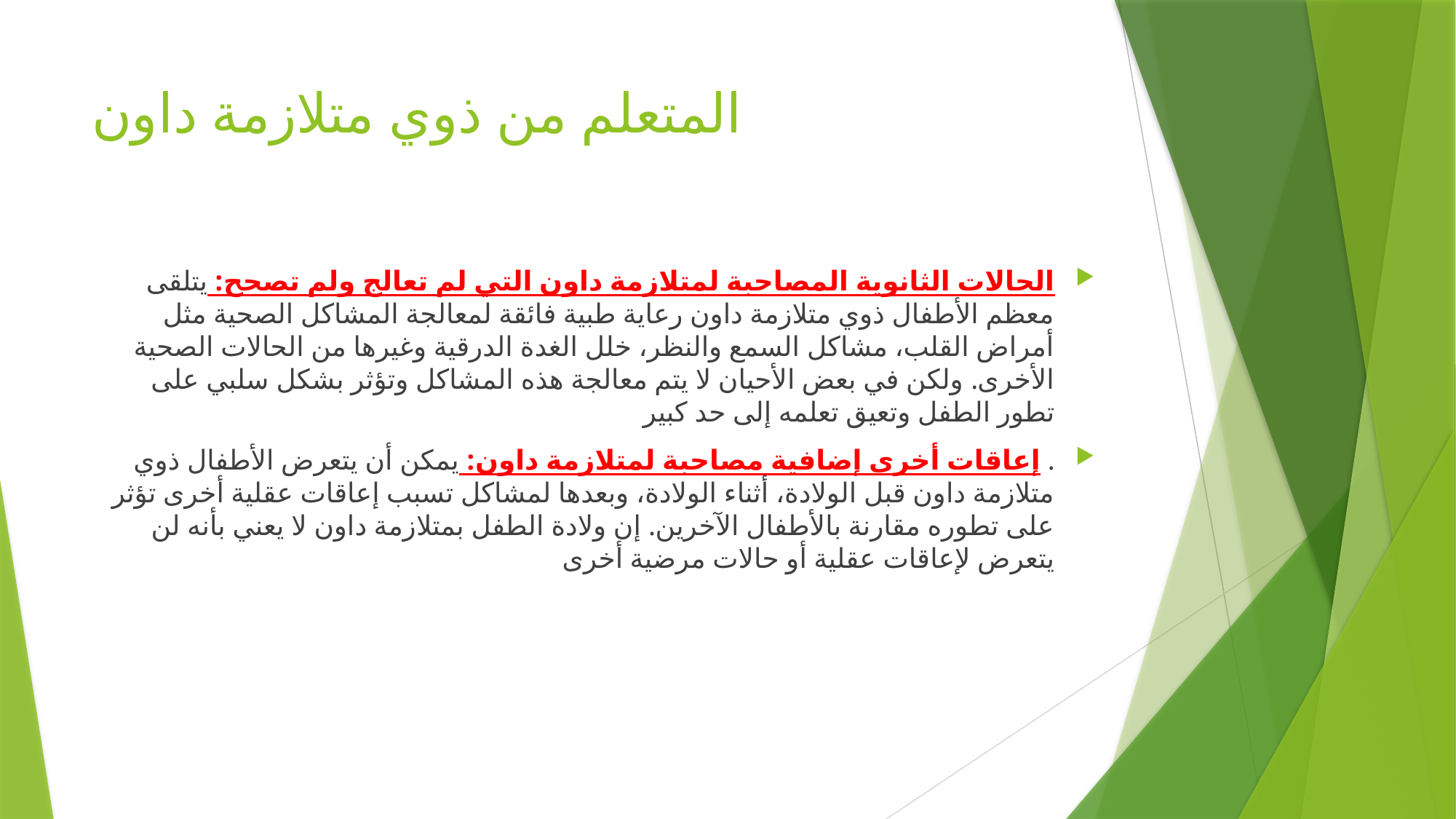

# المتعلم من ذوي متلازمة داون
الحالات الثانوية المصاحبة لمتلازمة داون التي لم تعالج ولم تصحح: يتلقى معظم الأطفال ذوي متلازمة داون رعاية طبية فائقة لمعالجة المشاكل الصحية مثل أمراض القلب، مشاكل السمع والنظر، خلل الغدة الدرقية وغيرها من الحالات الصحية الأخرى. ولكن في بعض الأحيان لا يتم معالجة هذه المشاكل وتؤثر بشكل سلبي على تطور الطفل وتعيق تعلمه إلى حد كبير
. إعاقات أخرى إضافية مصاحبة لمتلازمة داون: يمكن أن يتعرض الأطفال ذوي متلازمة داون قبل الولادة، أثناء الولادة، وبعدها لمشاكل تسبب إعاقات عقلية أخرى تؤثر على تطوره مقارنة بالأطفال الآخرين. إن ولادة الطفل بمتلازمة داون لا يعني بأنه لن يتعرض لإعاقات عقلية أو حالات مرضية أخرى